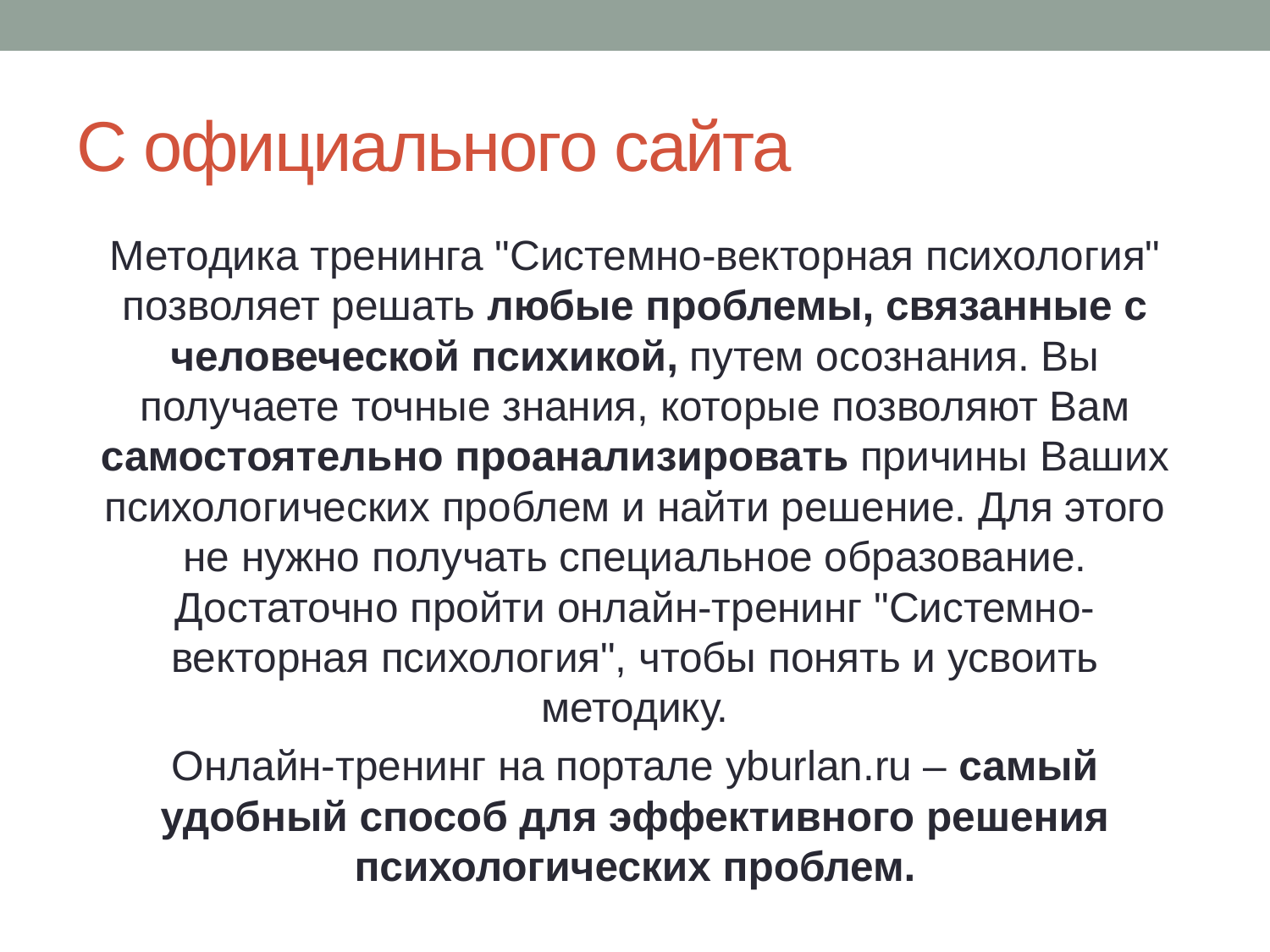

# С официального сайта
Методика тренинга "Системно-векторная психология" позволяет решать любые проблемы, связанные с человеческой психикой, путем осознания. Вы получаете точные знания, которые позволяют Вам самостоятельно проанализировать причины Ваших психологических проблем и найти решение. Для этого не нужно получать специальное образование. Достаточно пройти онлайн-тренинг "Системно-векторная психология", чтобы понять и усвоить методику.
Онлайн-тренинг на портале yburlan.ru – самый удобный способ для эффективного решения психологических проблем.